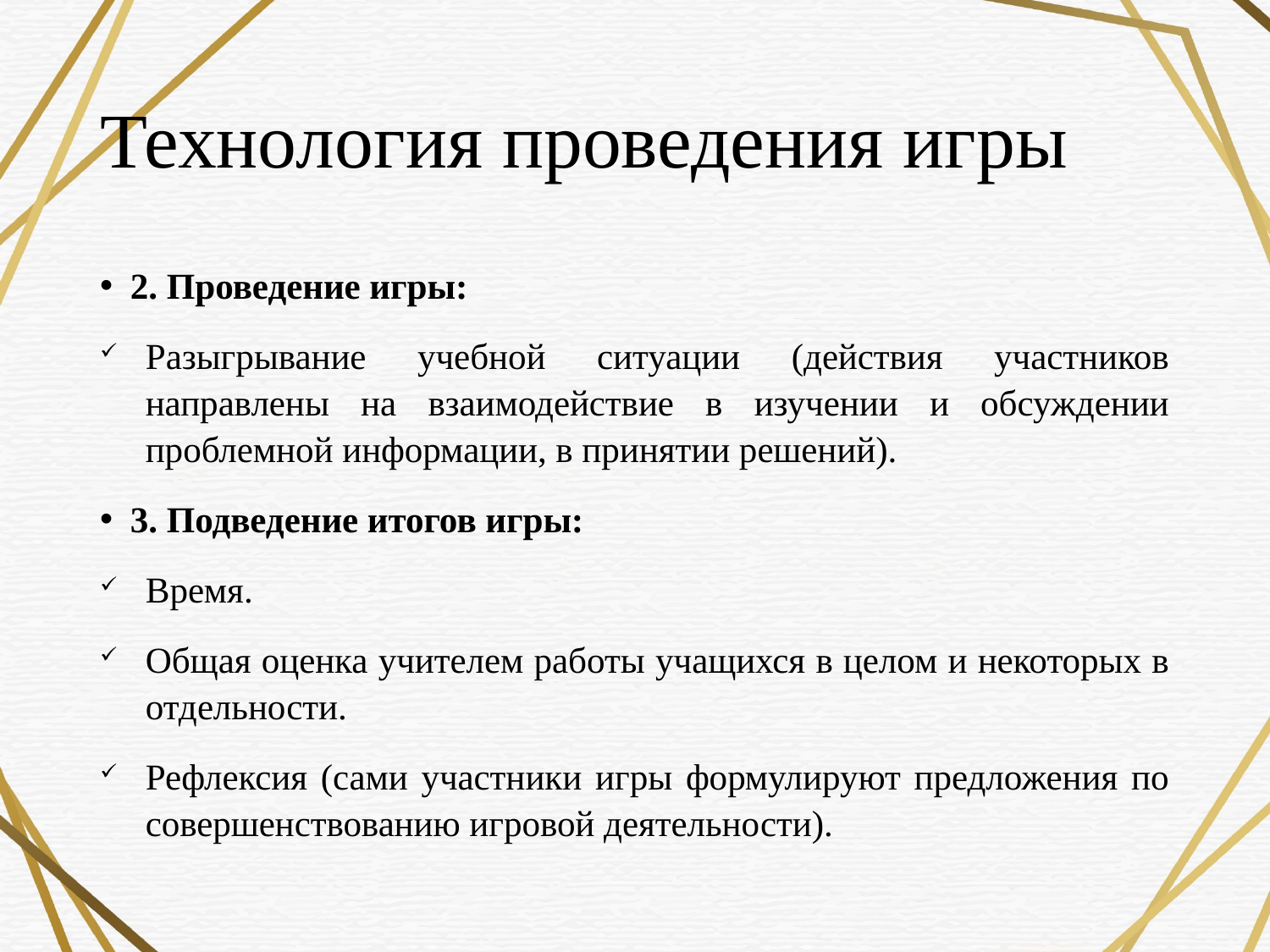

# Технология проведения игры
2. Проведение игры:
Разыгрывание учебной ситуации (действия участников направлены на взаимодействие в изучении и обсуждении проблемной информации, в принятии решений).
3. Подведение итогов игры:
Время.
Общая оценка учителем работы учащихся в целом и некоторых в отдельности.
Рефлексия (сами участники игры формулируют предложения по совершенствованию игровой деятельности).